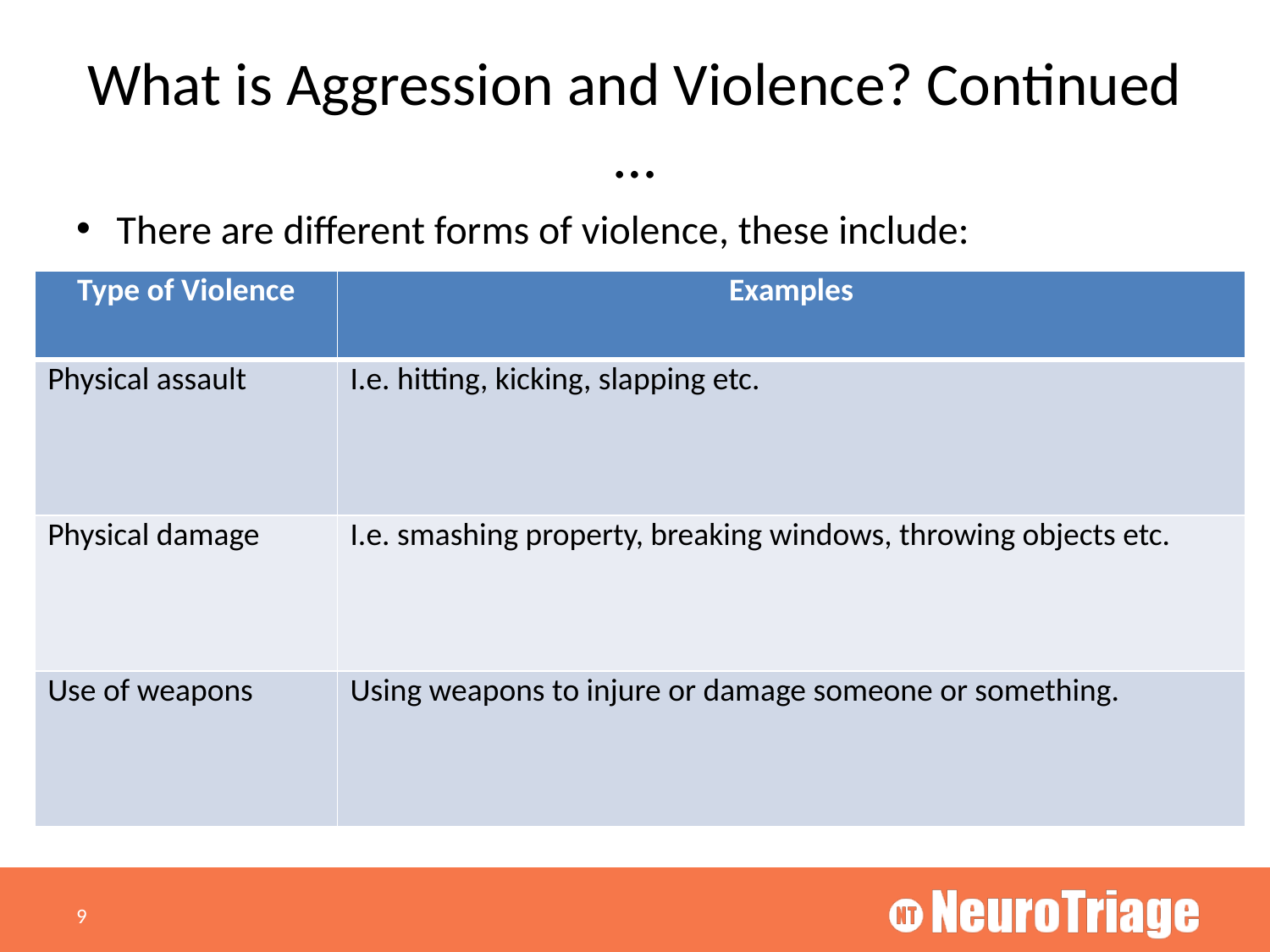

# What is Aggression and Violence? Continued …
There are different forms of violence, these include:

| Type of Violence | Examples |
| --- | --- |
| Physical assault | I.e. hitting, kicking, slapping etc. |
| Physical damage | I.e. smashing property, breaking windows, throwing objects etc. |
| Use of weapons | Using weapons to injure or damage someone or something. |
9